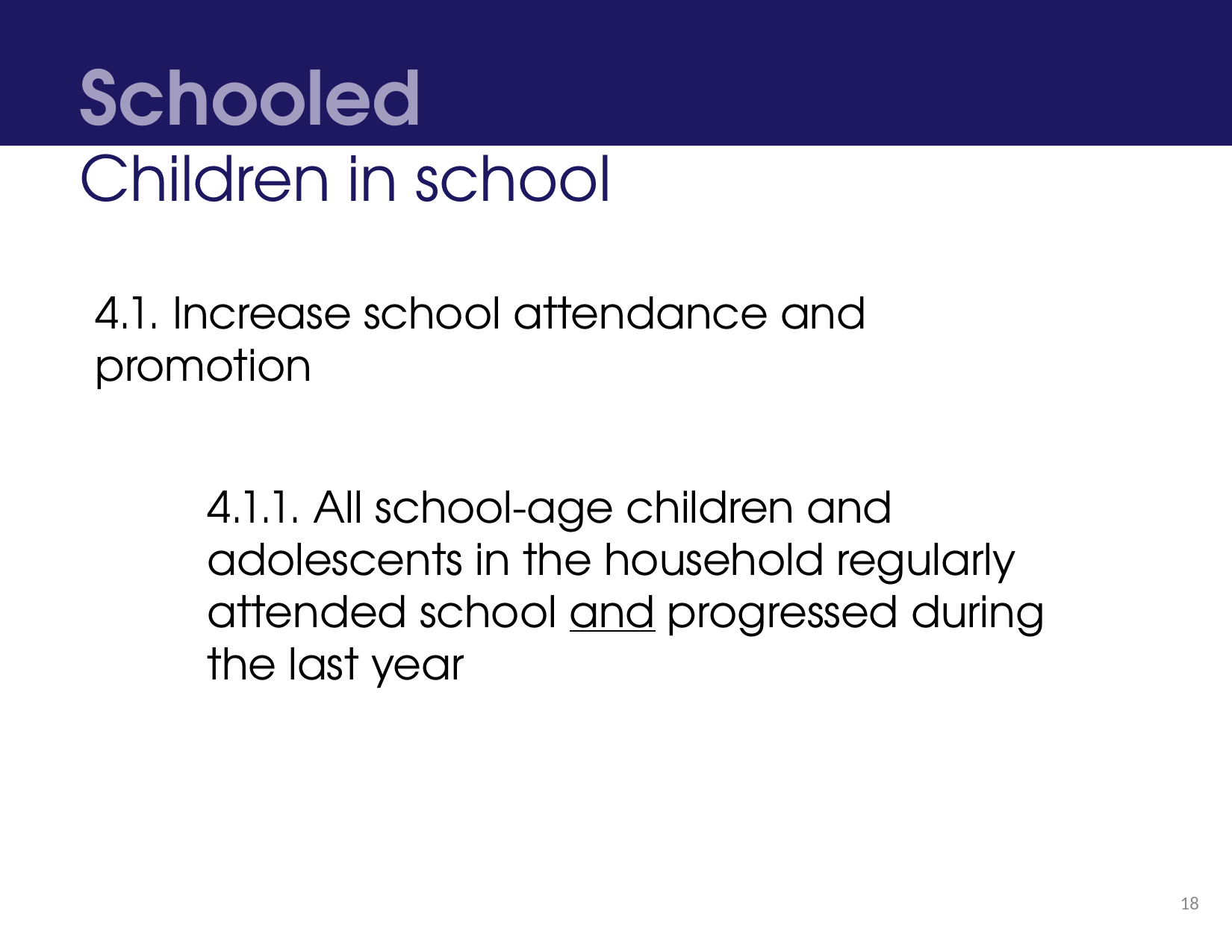

# Schooled
Children in school
4.1. Increase school attendance and promotion

4.1.1. All school-age children and adolescents in the household regularly attended school and progressed during the last year

18